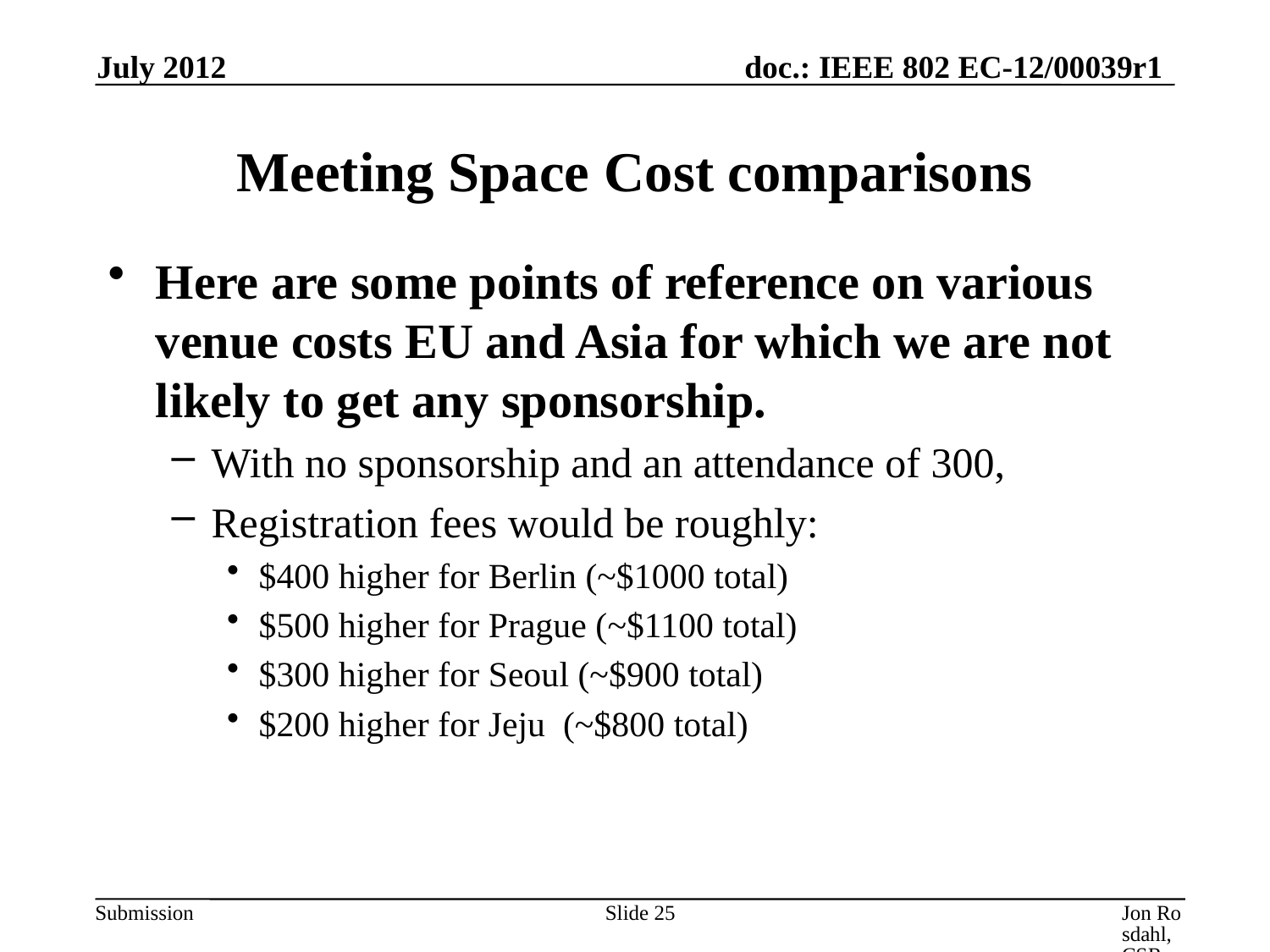

July 2012
# Meeting Space Cost comparisons
Here are some points of reference on various venue costs EU and Asia for which we are not likely to get any sponsorship.
With no sponsorship and an attendance of 300,
Registration fees would be roughly:
$400 higher for Berlin (~$1000 total)
$500 higher for Prague (~$1100 total)
$300 higher for Seoul (~$900 total)
$200 higher for Jeju  (~$800 total)
Slide 25
Jon Rosdahl, CSR